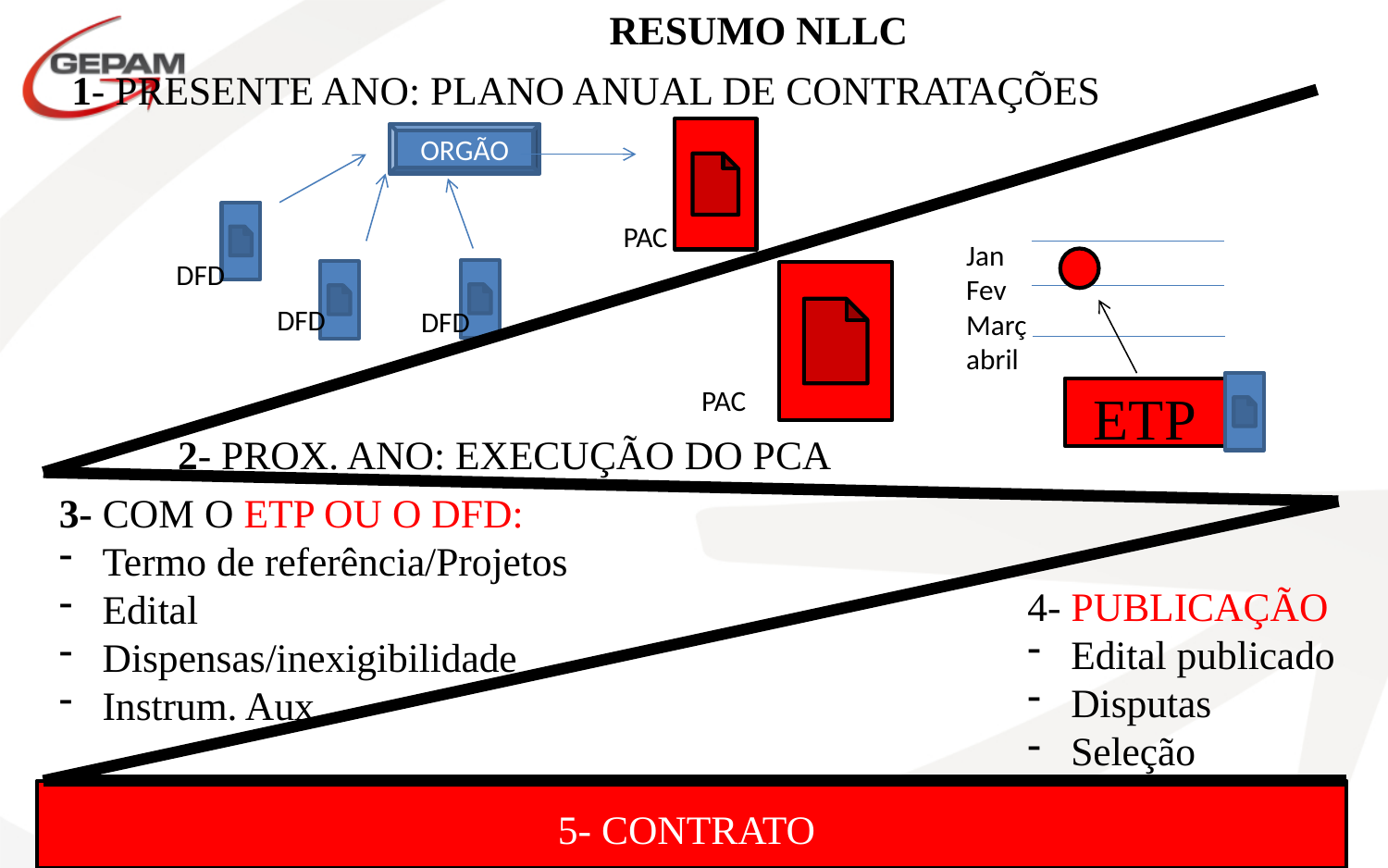

RESUMO NLLC
1- PRESENTE ANO: PLANO ANUAL DE CONTRATAÇÕES

ORGÃO

PAC
Jan
Fev
Març
abril

DFD

DFD
DFD

PAC
ETP
2- PROX. ANO: EXECUÇÃO DO PCA
3- COM O ETP OU O DFD:
Termo de referência/Projetos
Edital
Dispensas/inexigibilidade
Instrum. Aux.
4- PUBLICAÇÃO
Edital publicado
Disputas
Seleção
5- CONTRATO